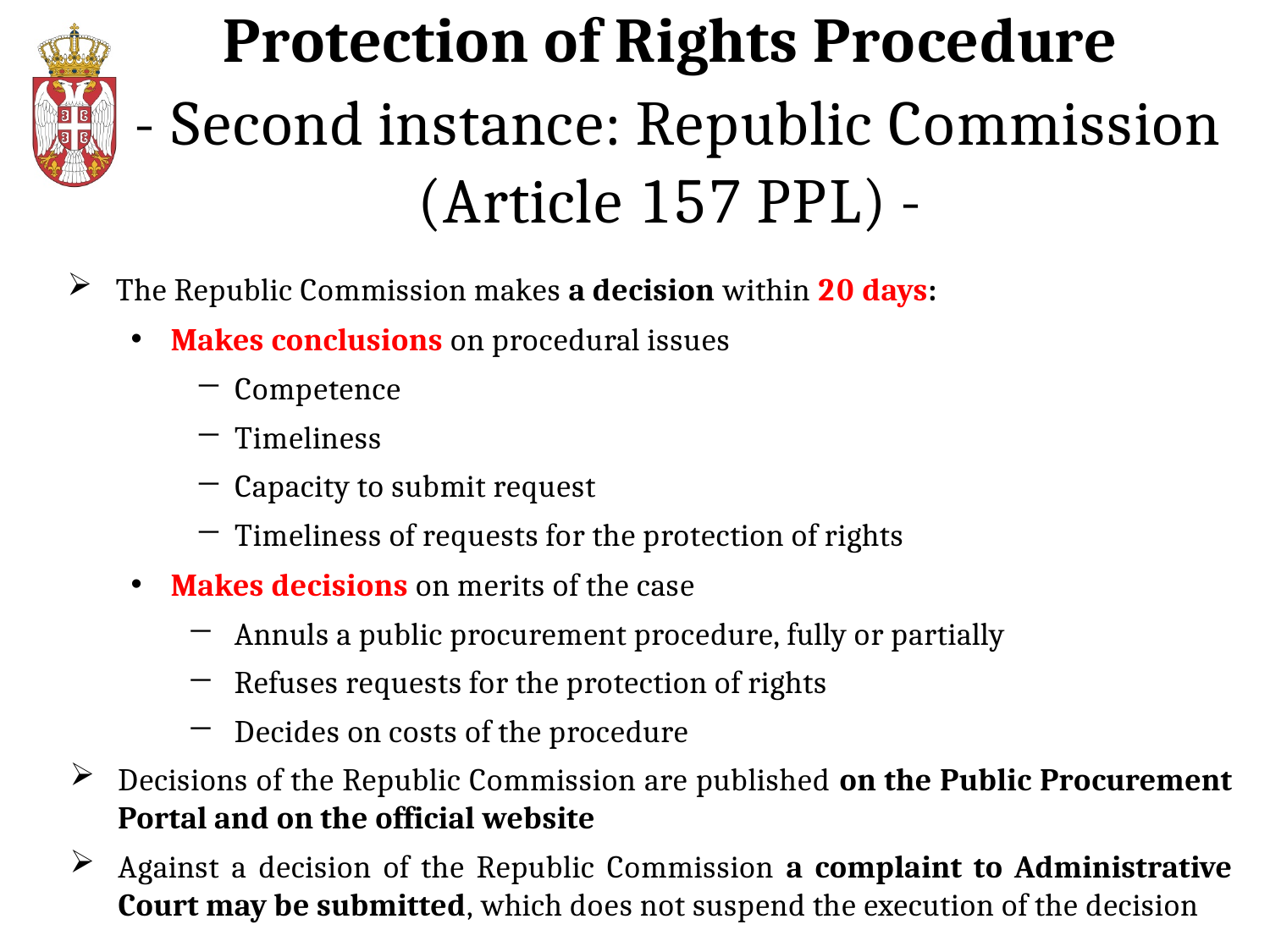

# Protection of Rights Procedure - Second instance: Republic Commission (Article 157 PPL) -

The Republic Commission makes a decision within 20 days:
Makes conclusions on procedural issues
Competence
Timeliness
Capacity to submit request
Timeliness of requests for the protection of rights
Makes decisions on merits of the case
Annuls a public procurement procedure, fully or partially
Refuses requests for the protection of rights
Decides on costs of the procedure
Decisions of the Republic Commission are published on the Public Procurement Portal and on the official website
Against a decision of the Republic Commission a complaint to Administrative Court may be submitted, which does not suspend the execution of the decision